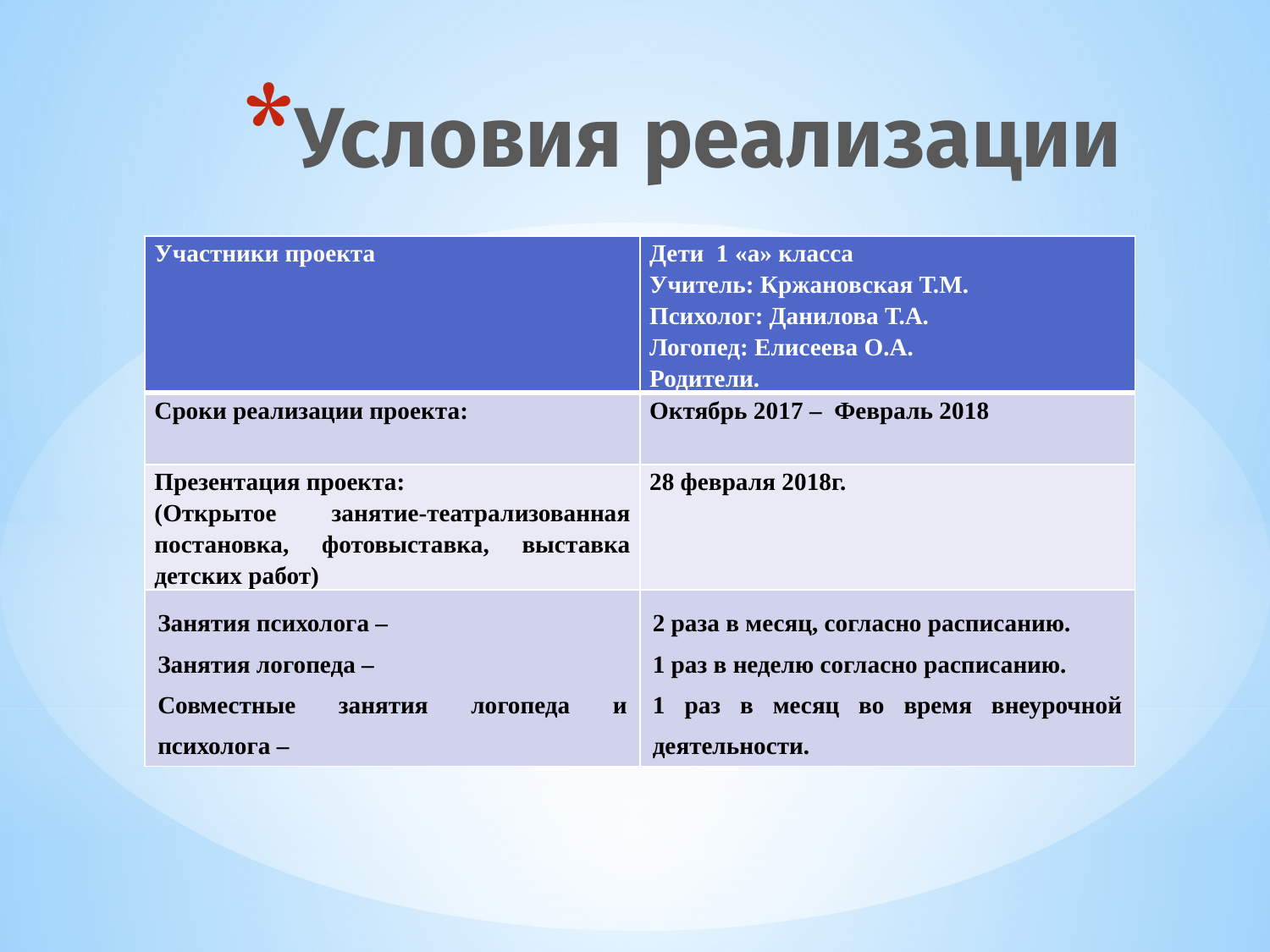

# Условия реализации
| Участники проекта | Дети 1 «а» класса Учитель: Кржановская Т.М. Психолог: Данилова Т.А. Логопед: Елисеева О.А. Родители. |
| --- | --- |
| Сроки реализации проекта: | Октябрь 2017 – Февраль 2018 |
| Презентация проекта: (Открытое занятие-театрализованная постановка, фотовыставка, выставка детских работ) | 28 февраля 2018г. |
| Занятия психолога – Занятия логопеда – Совместные занятия логопеда и психолога – | 2 раза в месяц, согласно расписанию. 1 раз в неделю согласно расписанию. 1 раз в месяц во время внеурочной деятельности. |